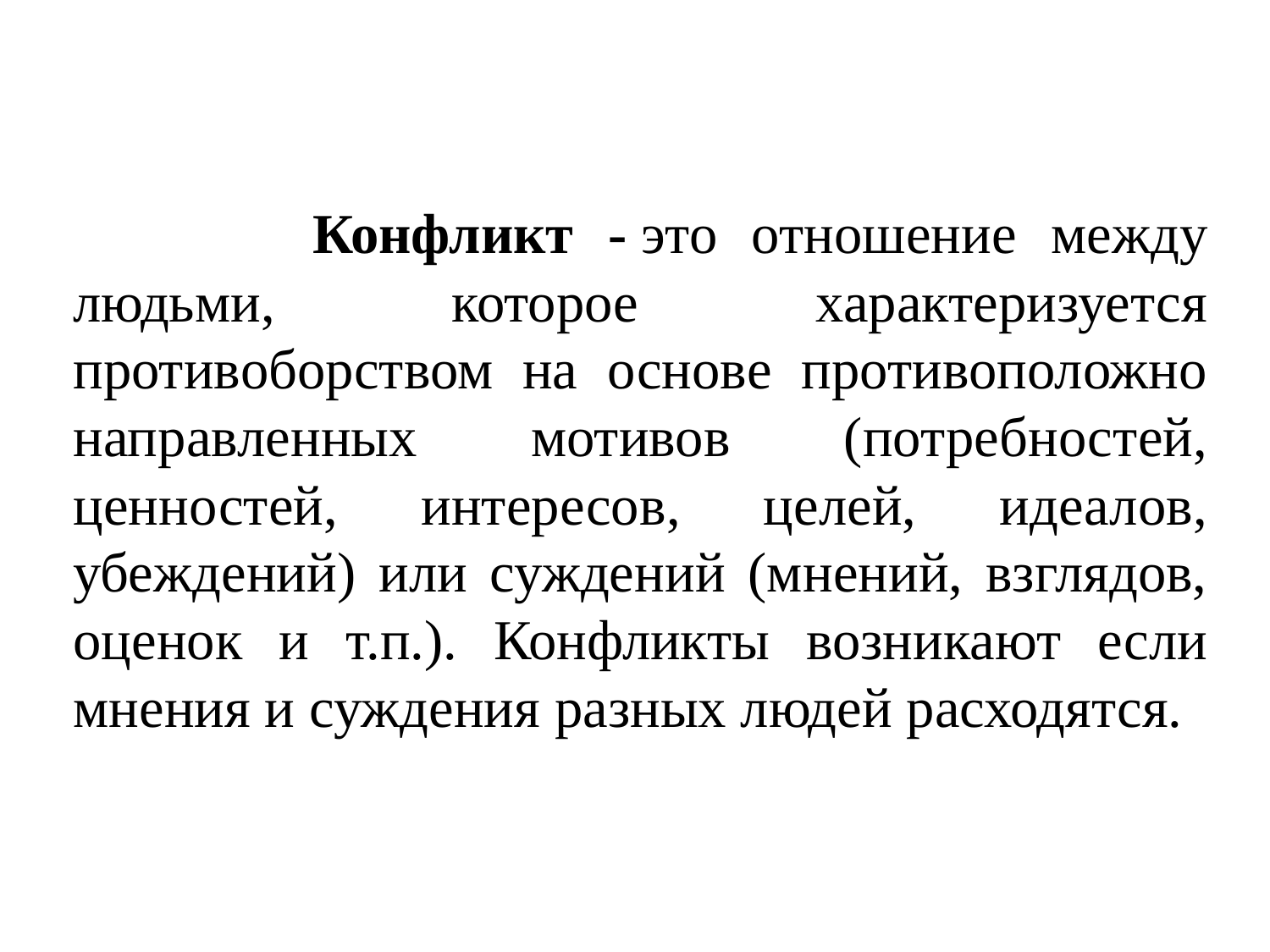

Конфликт - это отношение между людьми, которое характеризуется противоборством на основе противоположно направленных мотивов (потребностей, ценностей, интересов, целей, идеалов, убеждений) или суждений (мнений, взглядов, оценок и т.п.). Конфликты возникают если мнения и суждения разных людей расходятся.